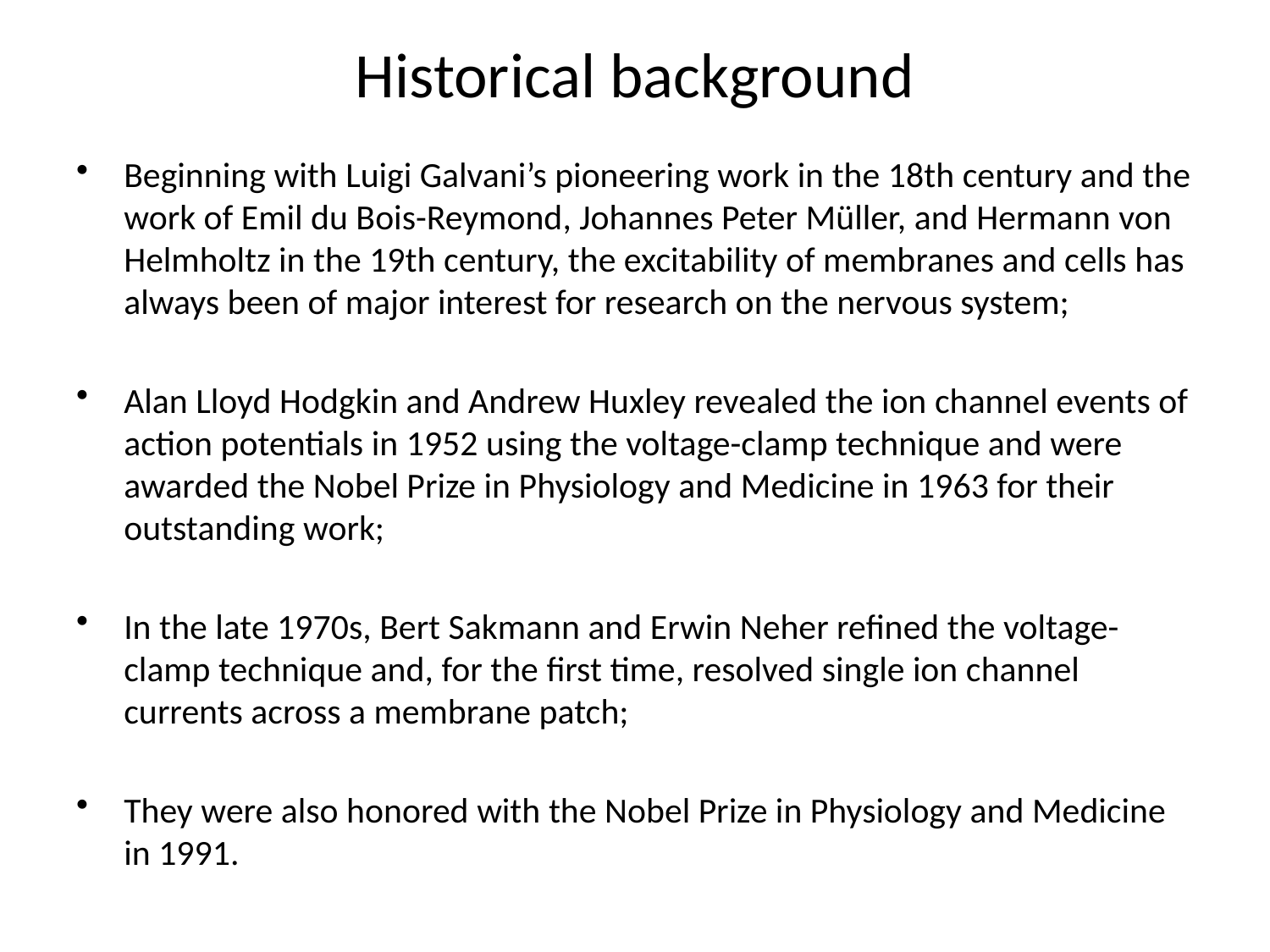

# Historical background
Beginning with Luigi Galvani’s pioneering work in the 18th century and the work of Emil du Bois-Reymond, Johannes Peter Müller, and Hermann von Helmholtz in the 19th century, the excitability of membranes and cells has always been of major interest for research on the nervous system;

Alan Lloyd Hodgkin and Andrew Huxley revealed the ion channel events of action potentials in 1952 using the voltage-clamp technique and were awarded the Nobel Prize in Physiology and Medicine in 1963 for their outstanding work;

In the late 1970s, Bert Sakmann and Erwin Neher refined the voltage-clamp technique and, for the first time, resolved single ion channel currents across a membrane patch;

They were also honored with the Nobel Prize in Physiology and Medicine in 1991.